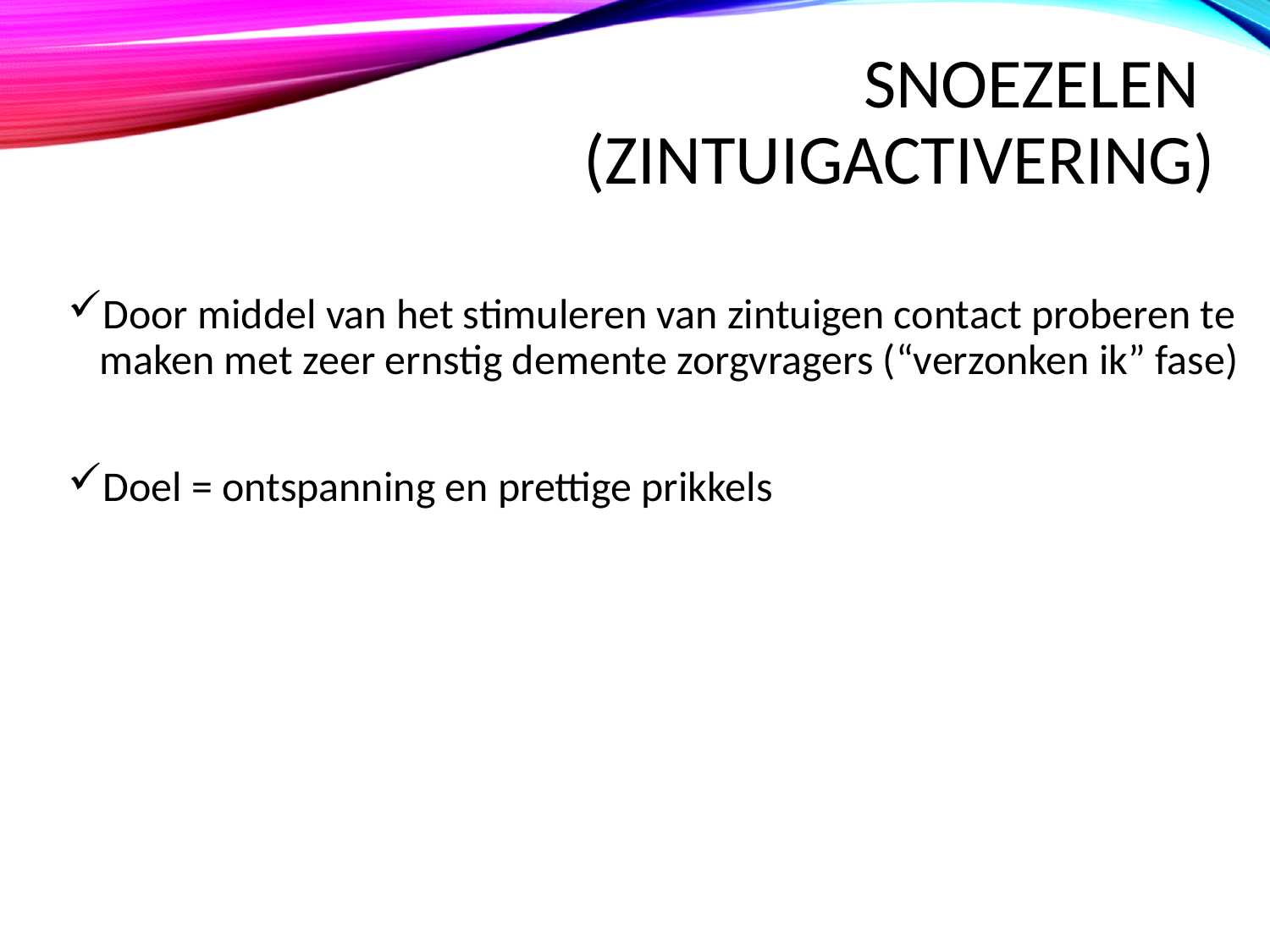

# Snoezelen (zintuigactivering)
Door middel van het stimuleren van zintuigen contact proberen te maken met zeer ernstig demente zorgvragers (“verzonken ik” fase)

Doel = ontspanning en prettige prikkels